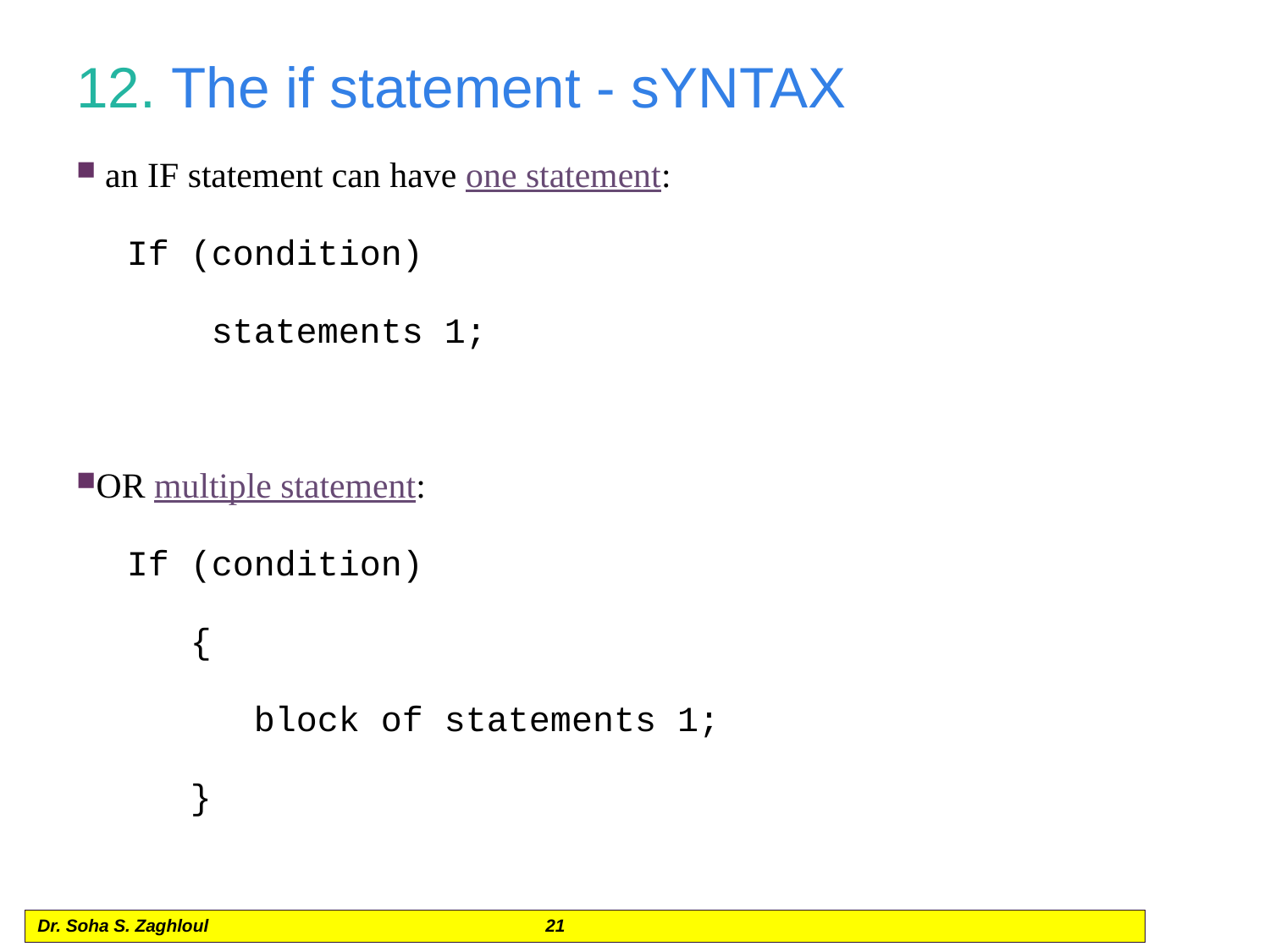

# 12. The if statement - sYNTAX
 an IF statement can have one statement:
If (condition)
    statements 1;

OR multiple statement:
If (condition)
   {
      block of statements 1;
   }

©1992-2013 by Pearson Education, Inc. All Rights Reserved.
Dr. Soha S. Zaghloul			21